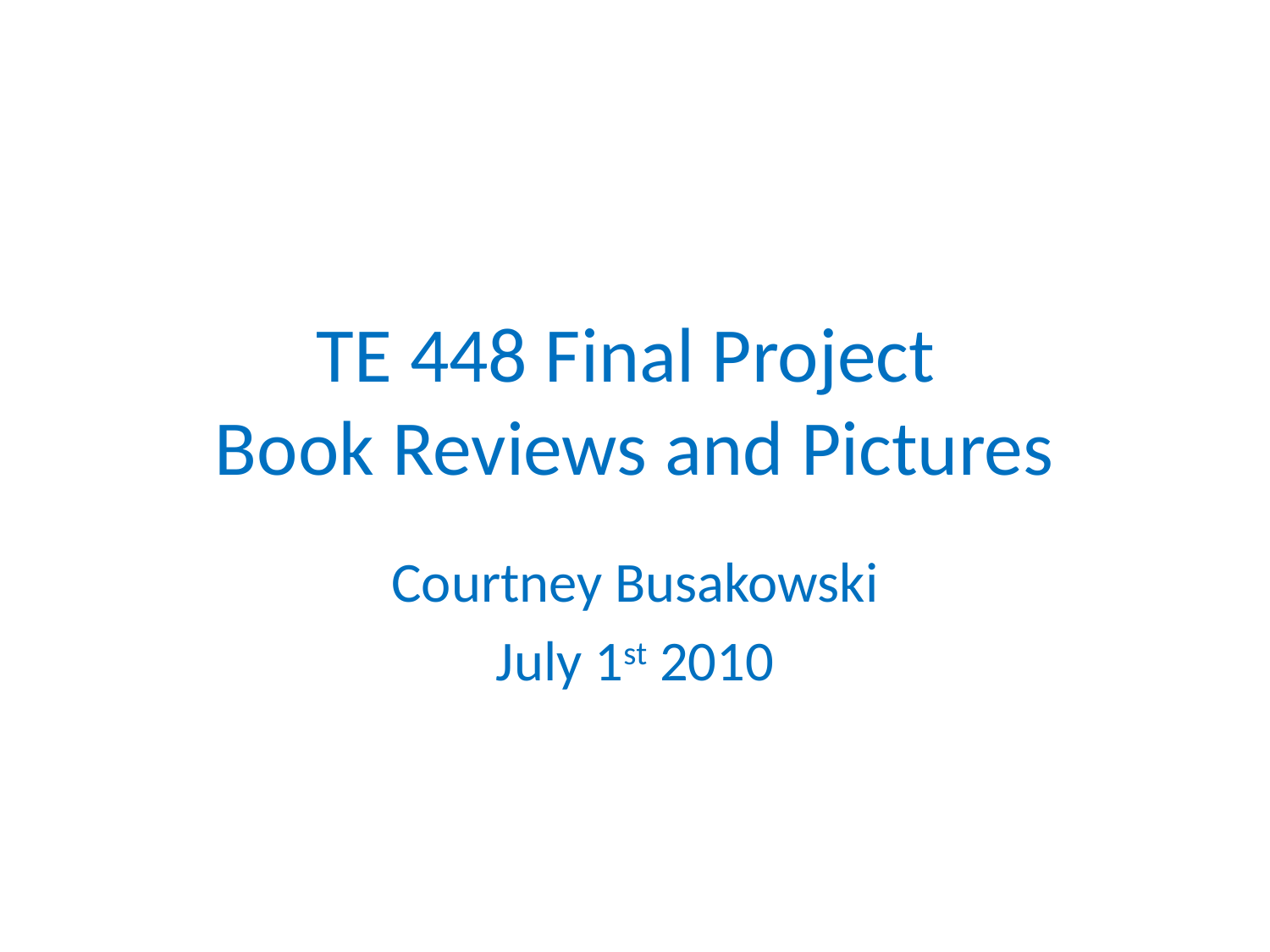

# TE 448 Final Project Book Reviews and Pictures
Courtney Busakowski
July 1st 2010